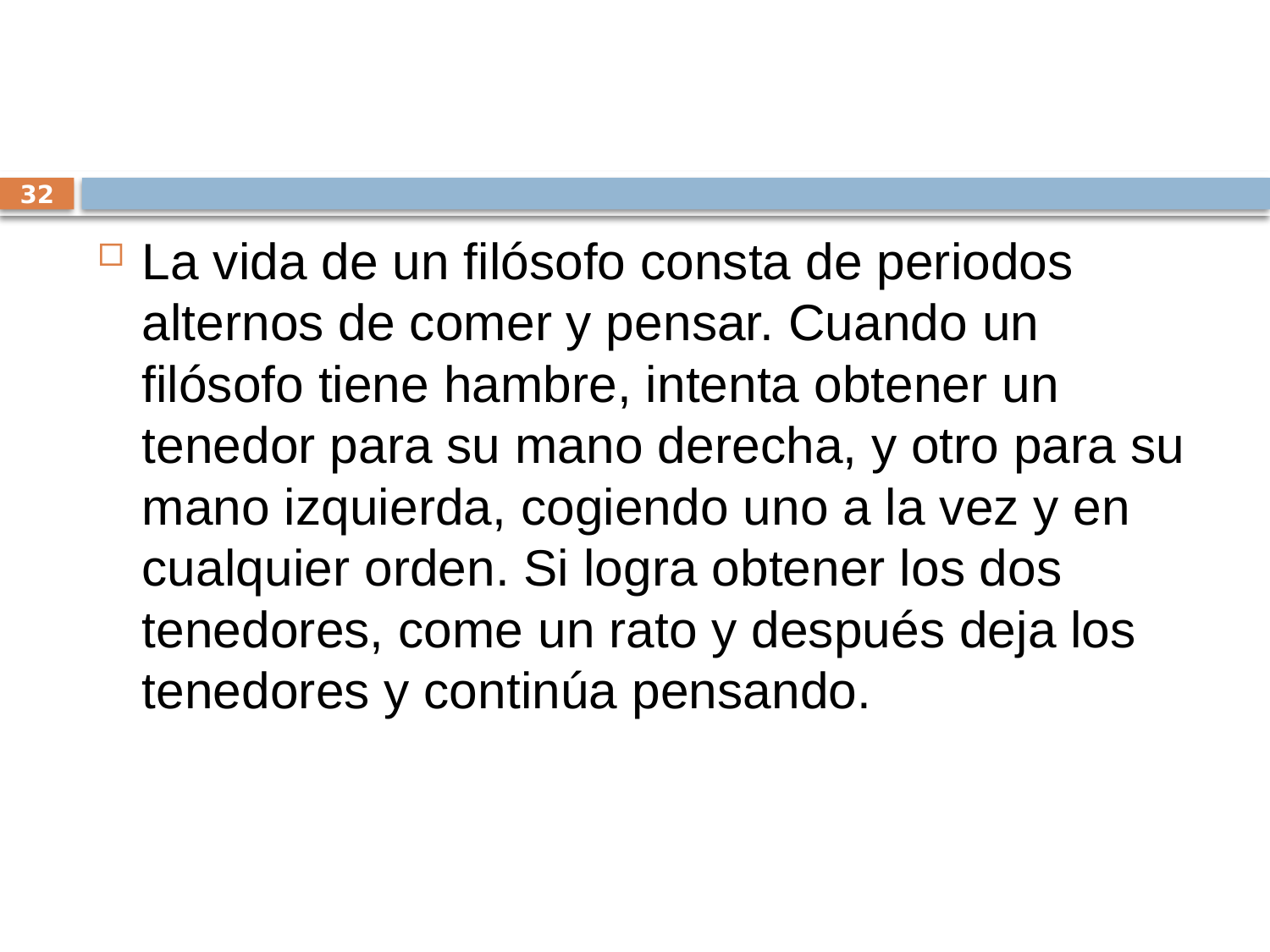

#
32
La vida de un filósofo consta de periodos alternos de comer y pensar. Cuando un filósofo tiene hambre, intenta obtener un tenedor para su mano derecha, y otro para su mano izquierda, cogiendo uno a la vez y en cualquier orden. Si logra obtener los dos tenedores, come un rato y después deja los tenedores y continúa pensando.